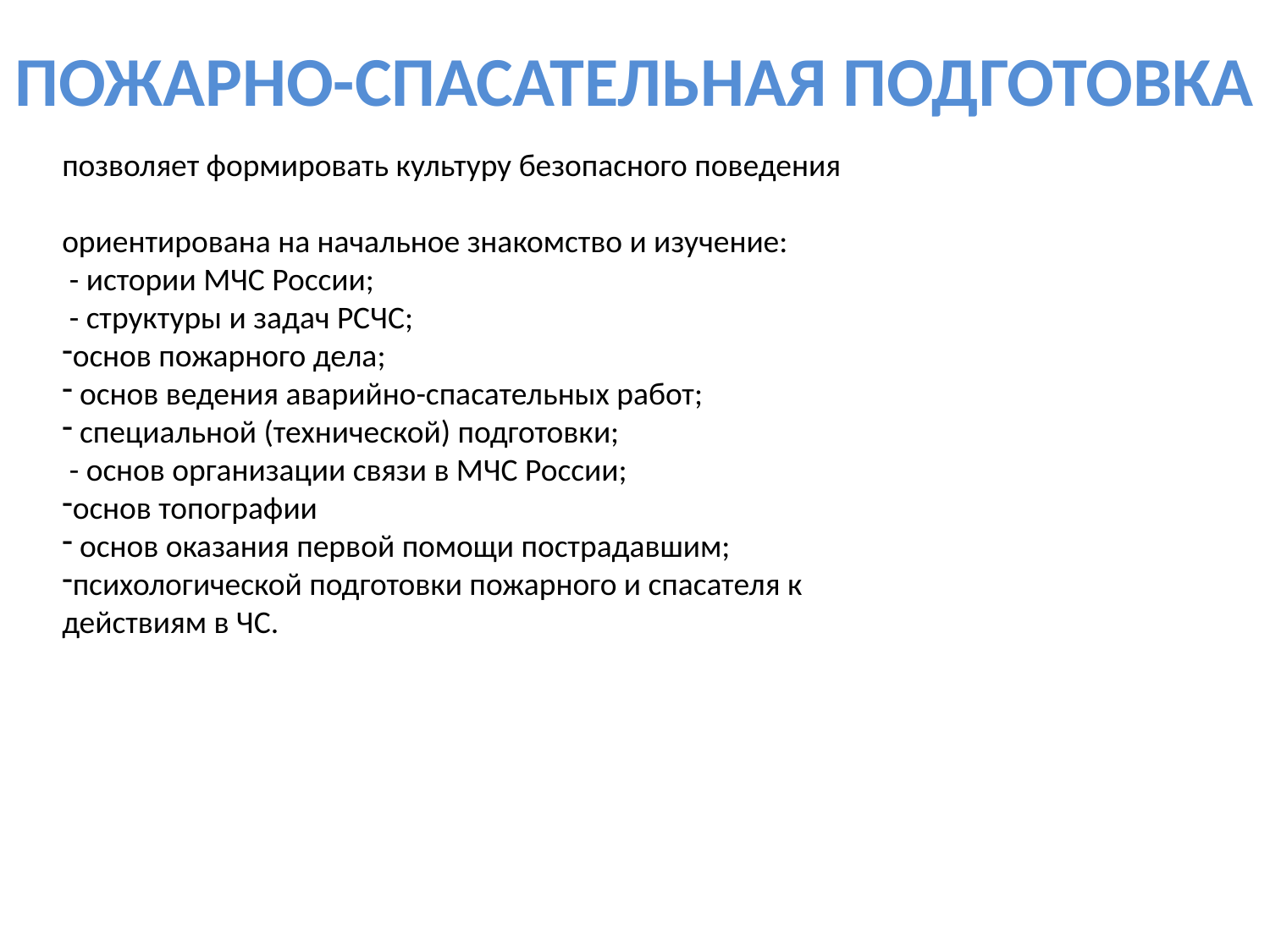

# Пожарно-спасательная подготовка
позволяет формировать культуру безопасного поведения

ориентирована на начальное знакомство и изучение:
 - истории МЧС России;
 - структуры и задач РСЧС;
основ пожарного дела;
 основ ведения аварийно-спасательных работ;
 специальной (технической) подготовки;
 - основ организации связи в МЧС России;
основ топографии
 основ оказания первой помощи пострадавшим;
психологической подготовки пожарного и спасателя к действиям в ЧС.